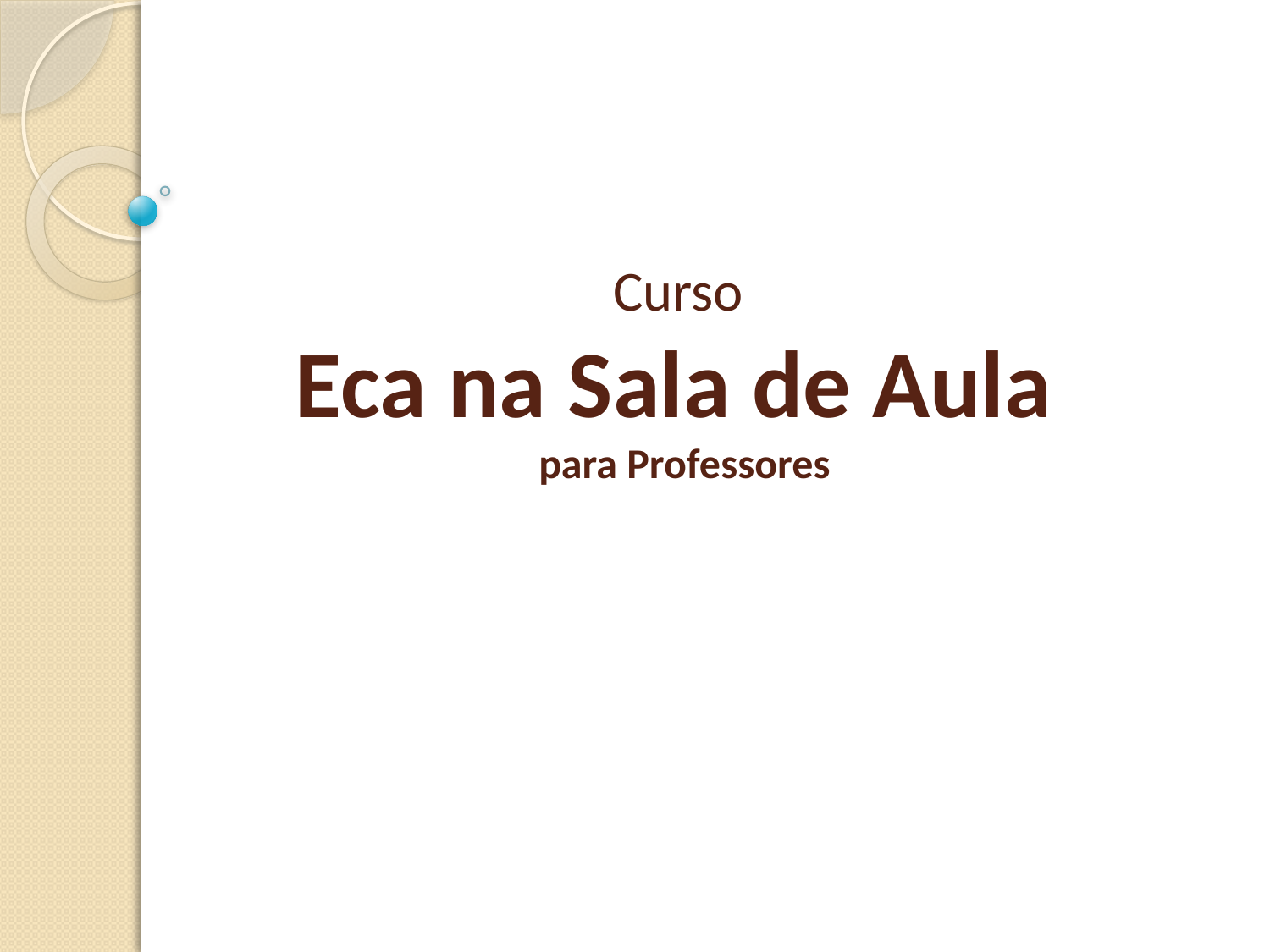

# Curso Eca na Sala de Aula para Professores